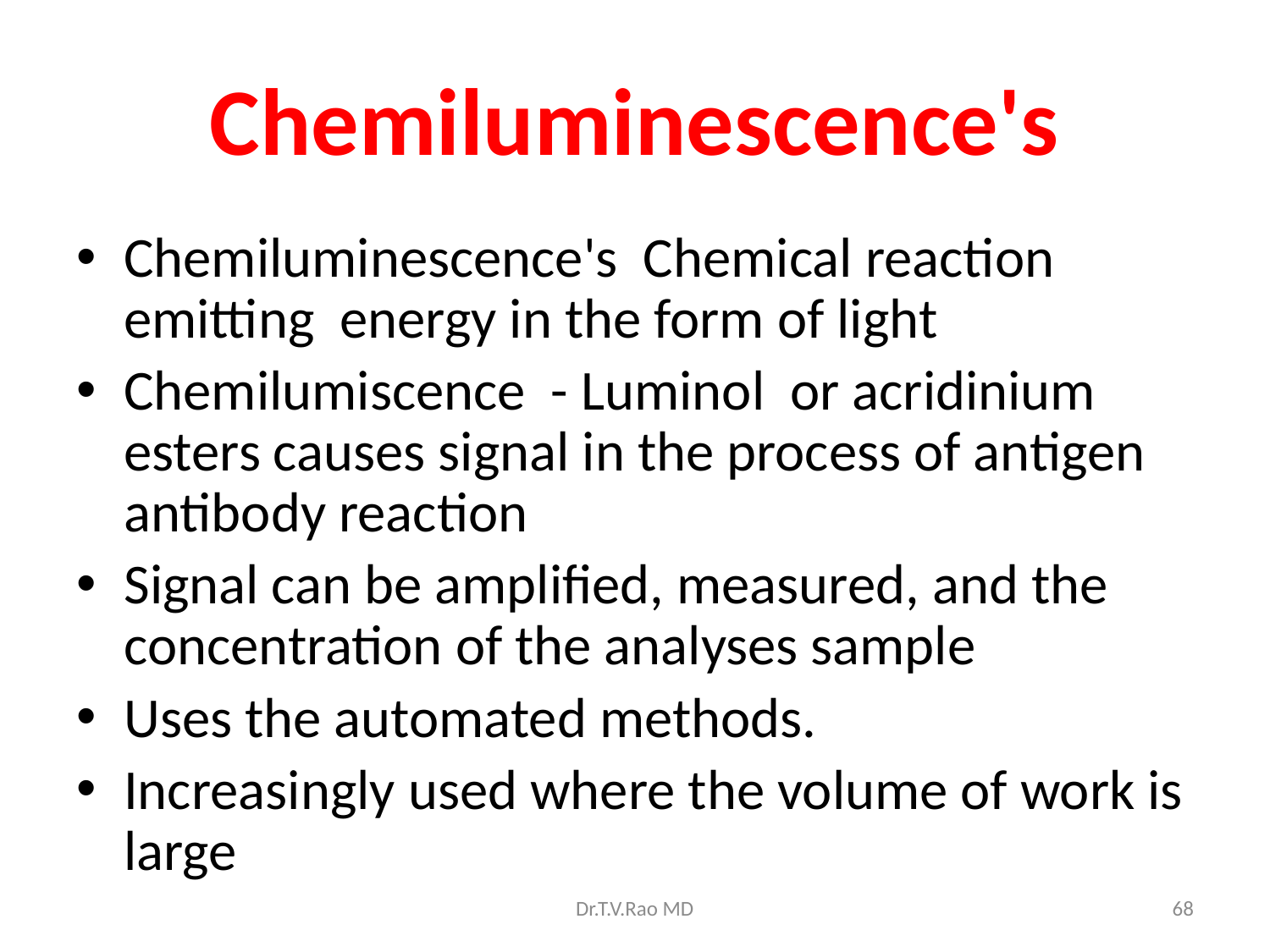

# Chemiluminescence's
Chemiluminescence's  Chemical reaction emitting  energy in the form of light
Chemilumiscence  - Luminol  or acridinium esters causes signal in the process of antigen antibody reaction
Signal can be amplified, measured, and the concentration of the analyses sample
Uses the automated methods.
Increasingly used where the volume of work is large
Dr.T.V.Rao MD
68